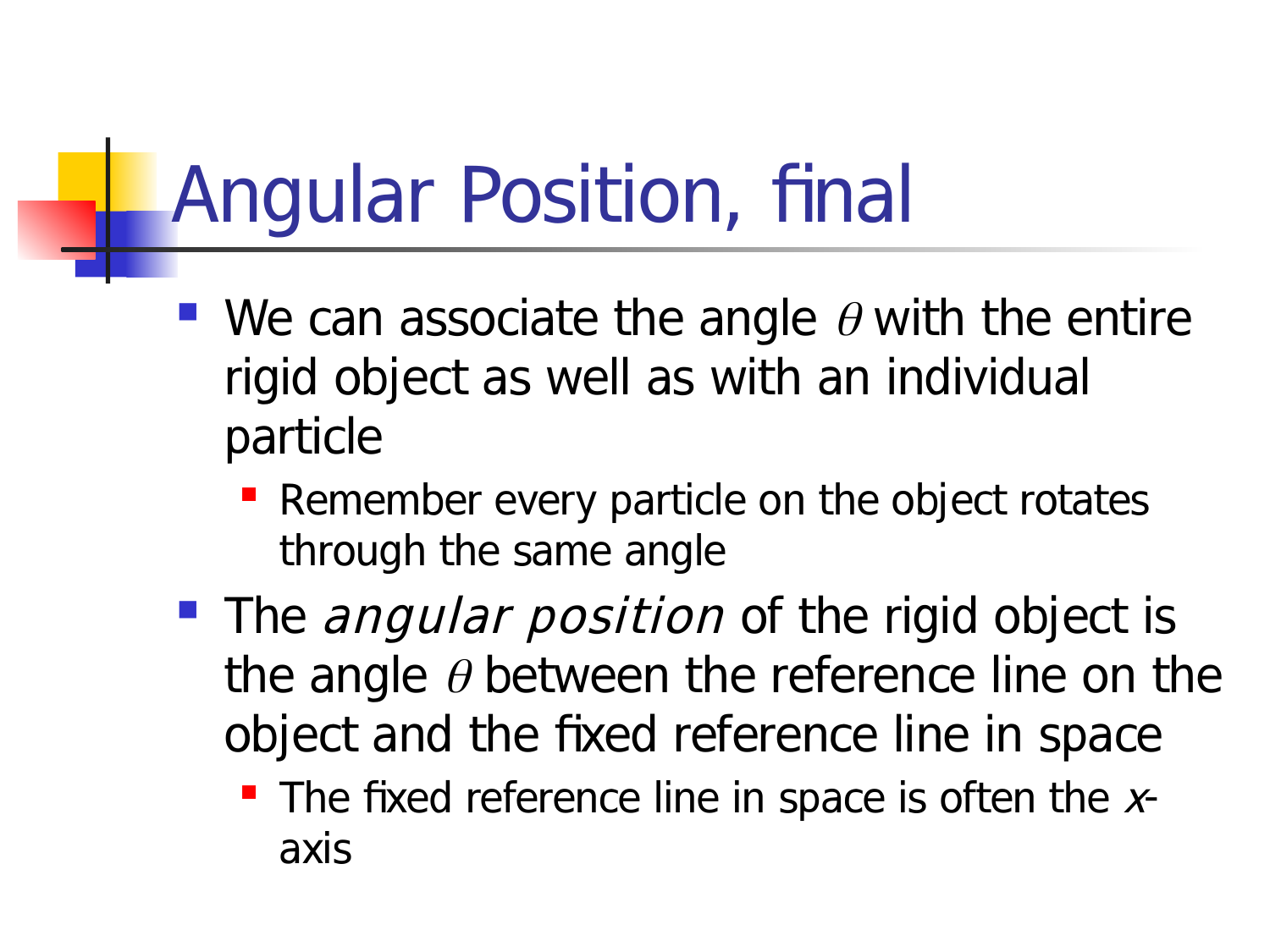

# Angular Position, final
We can associate the angle θ with the entire rigid object as well as with an individual particle
Remember every particle on the object rotates through the same angle
The angular position of the rigid object is the angle θ between the reference line on the object and the fixed reference line in space
The fixed reference line in space is often the x-axis